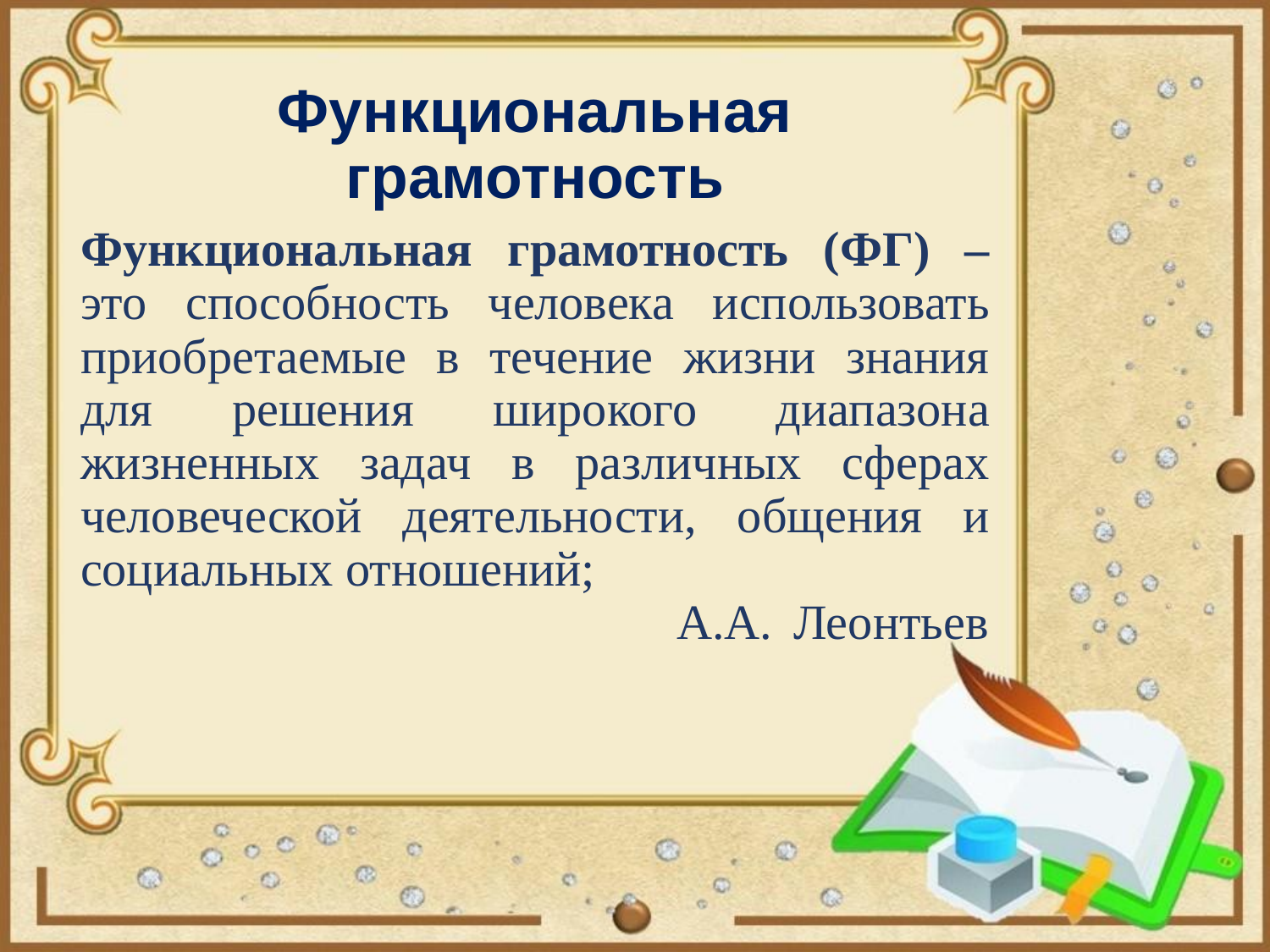

# Функциональная грамотность
Функциональная грамотность (ФГ) – это способность человека использовать приобретаемые в течение жизни знания для решения широкого диапазона жизненных задач в различных сферах человеческой деятельности, общения и социальных отношений;                                                             А.А. Леонтьев